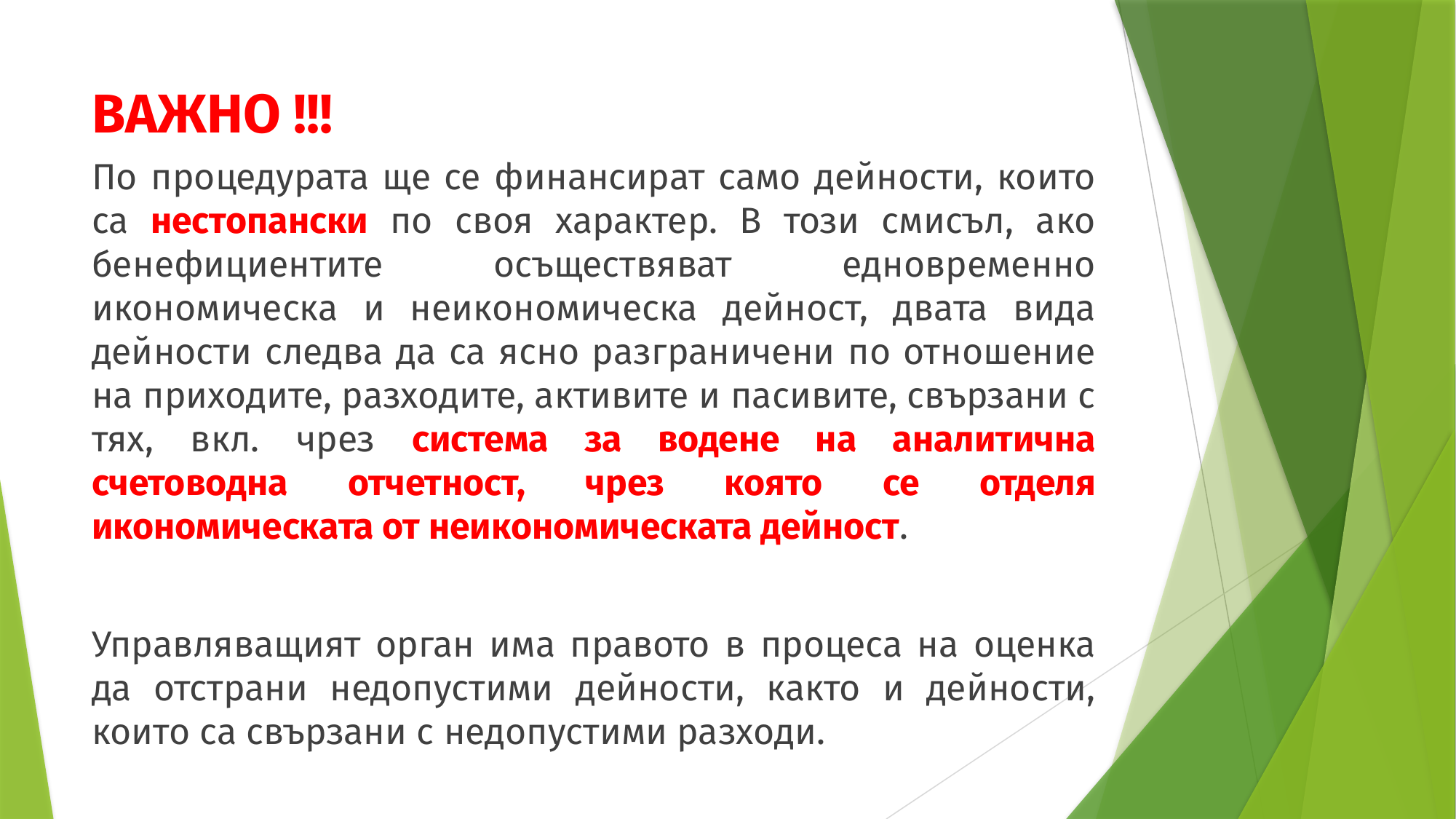

# ВАЖНО !!!
По процедурата ще се финансират само дейности, които са нестопански по своя характер. В този смисъл, ако бенефициентите осъществяват едновременно икономическа и неикономическа дейност, двата вида дейности следва да са ясно разграничени по отношение на приходите, разходите, активите и пасивите, свързани с тях, вкл. чрез система за водене на аналитична счетоводна отчетност, чрез която се отделя икономическата от неикономическата дейност.

Управляващият орган има правото в процеса на оценка да отстрани недопустими дейности, както и дейности, които са свързани с недопустими разходи.